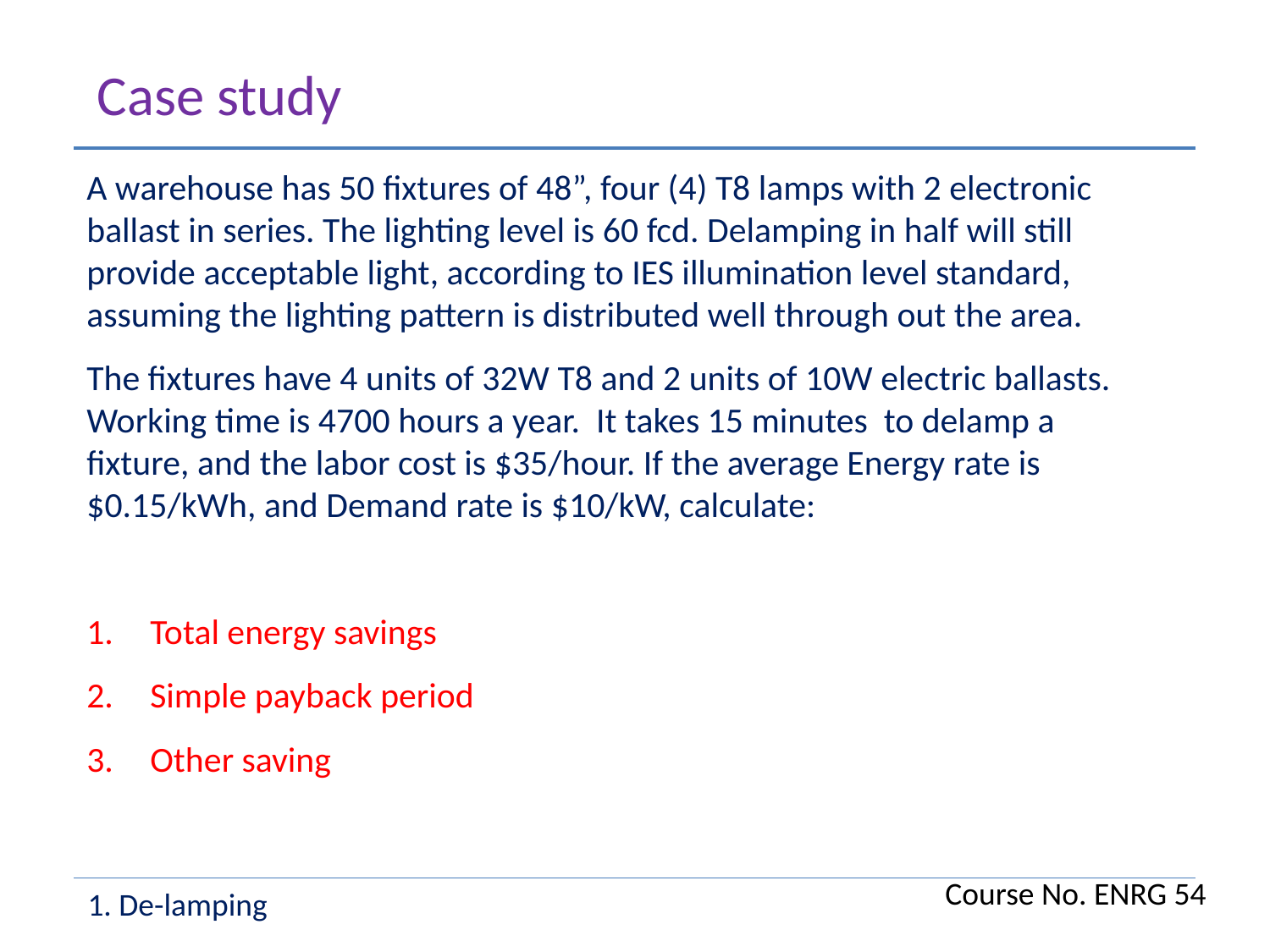

Case study
A warehouse has 50 fixtures of 48”, four (4) T8 lamps with 2 electronic ballast in series. The lighting level is 60 fcd. Delamping in half will still provide acceptable light, according to IES illumination level standard, assuming the lighting pattern is distributed well through out the area.
The fixtures have 4 units of 32W T8 and 2 units of 10W electric ballasts. Working time is 4700 hours a year.  It takes 15 minutes  to delamp a fixture, and the labor cost is $35/hour. If the average Energy rate is $0.15/kWh, and Demand rate is $10/kW, calculate:

Total energy savings
Simple payback period
Other saving

Course No. ENRG 54
1. De-lamping